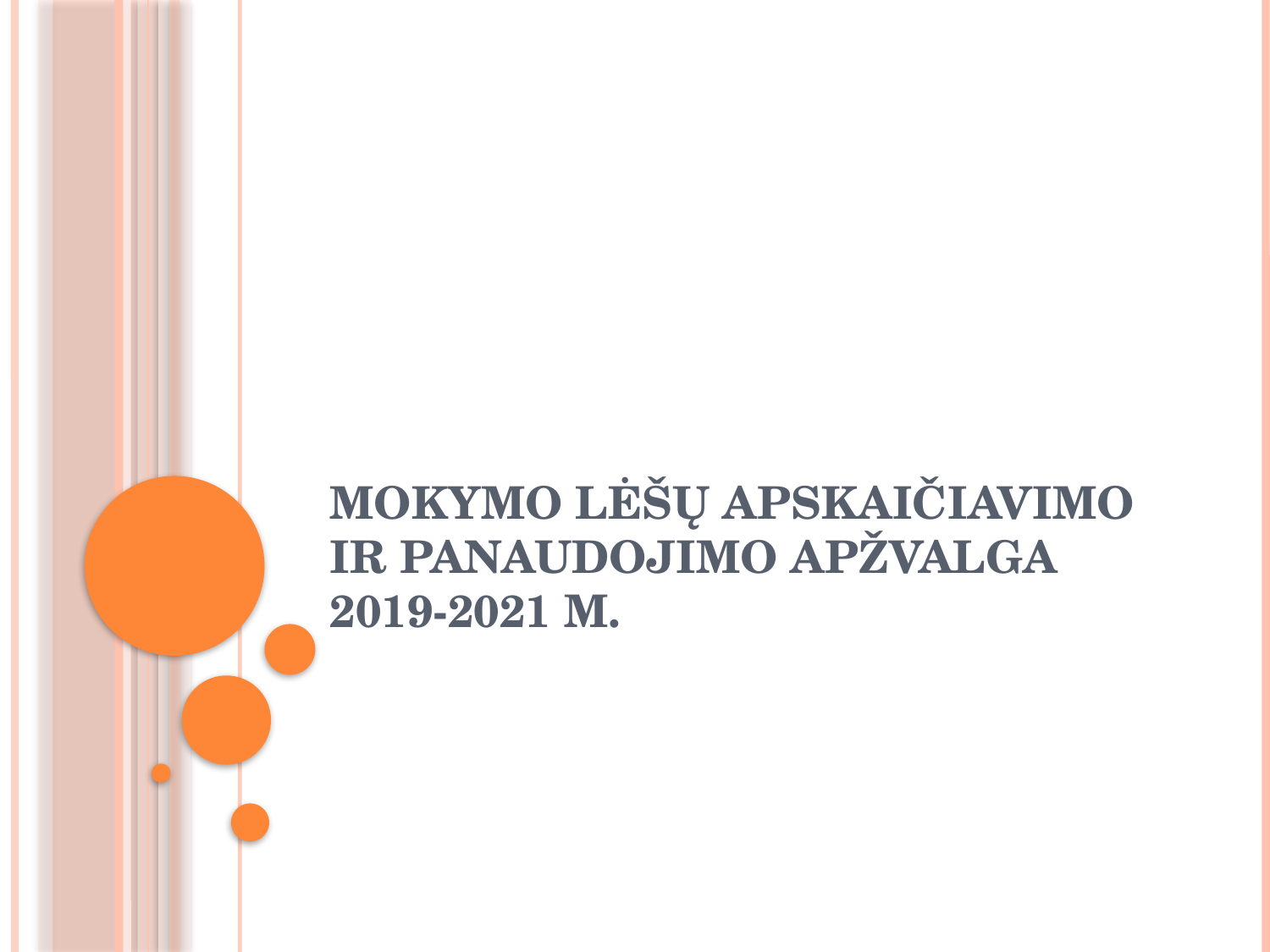

# Mokymo lėšų apskaičiavimo ir panaudojimo apžvalga 2019-2021 m.